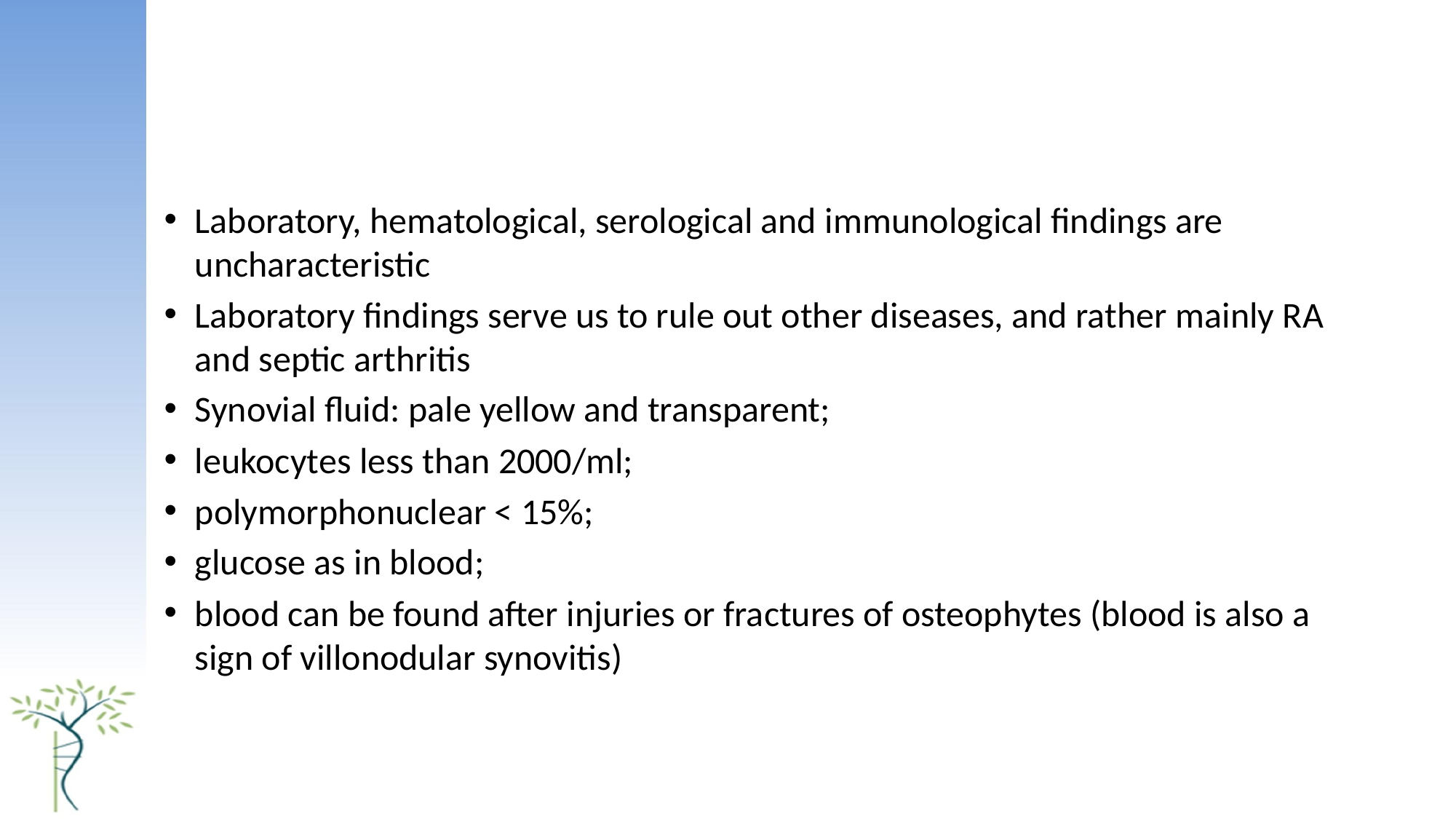

#
Laboratory, hematological, serological and immunological findings are uncharacteristic
Laboratory findings serve us to rule out other diseases, and rather mainly RA and septic arthritis
Synovial fluid: pale yellow and transparent;
leukocytes less than 2000/ml;
polymorphonuclear < 15%;
glucose as in blood;
blood can be found after injuries or fractures of osteophytes (blood is also a sign of villonodular synovitis)